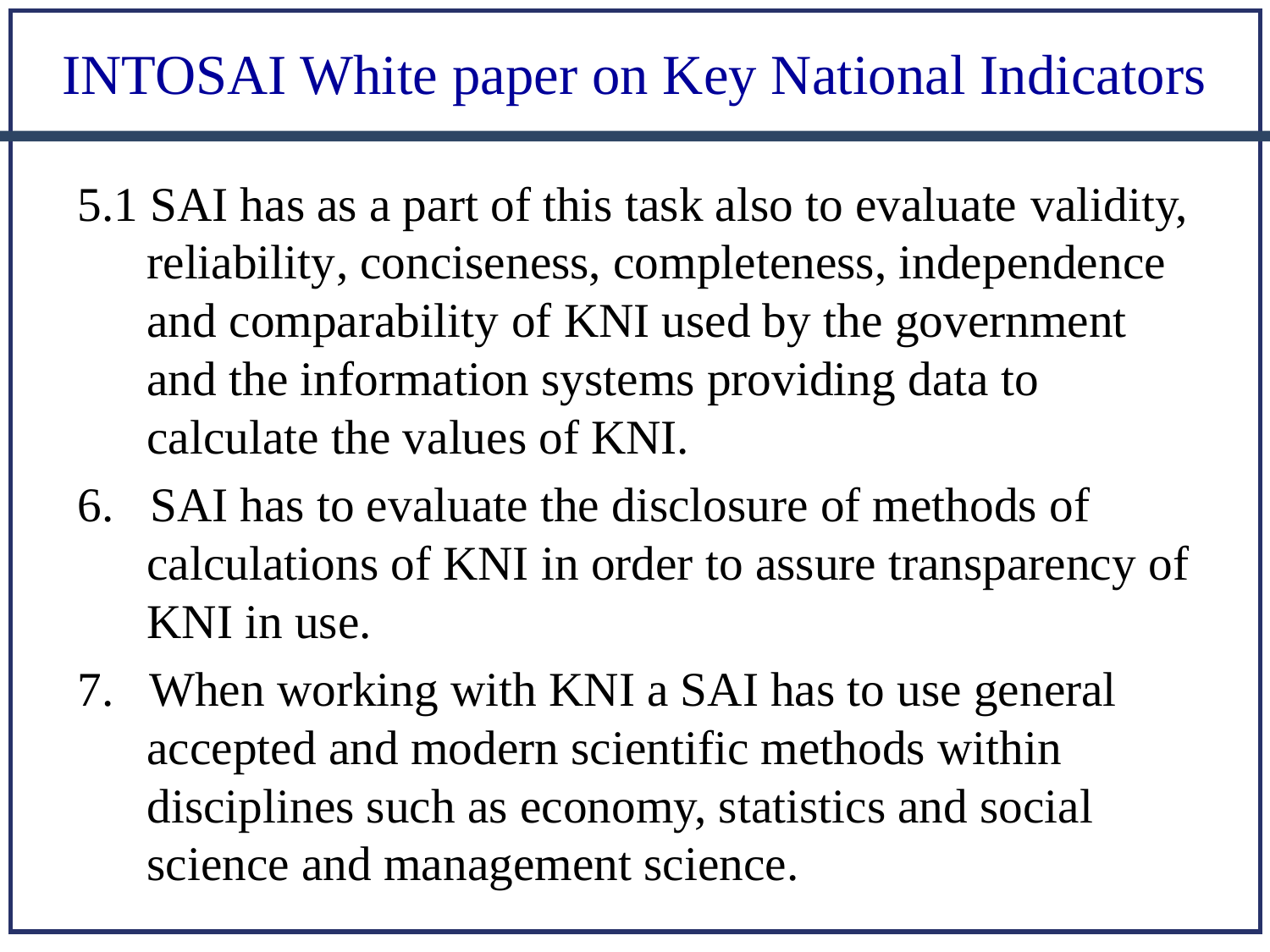

# INTOSAI White paper on Key National Indicators

5.1 SAI has as a part of this task also to evaluate validity, reliability, conciseness, completeness, independence and comparability of KNI used by the government and the information systems providing data to calculate the values of KNI.
6.   SAI has to evaluate the disclosure of methods of calculations of KNI in order to assure transparency of KNI in use.
7.   When working with KNI a SAI has to use general accepted and modern scientific methods within disciplines such as economy, statistics and social science and management science.